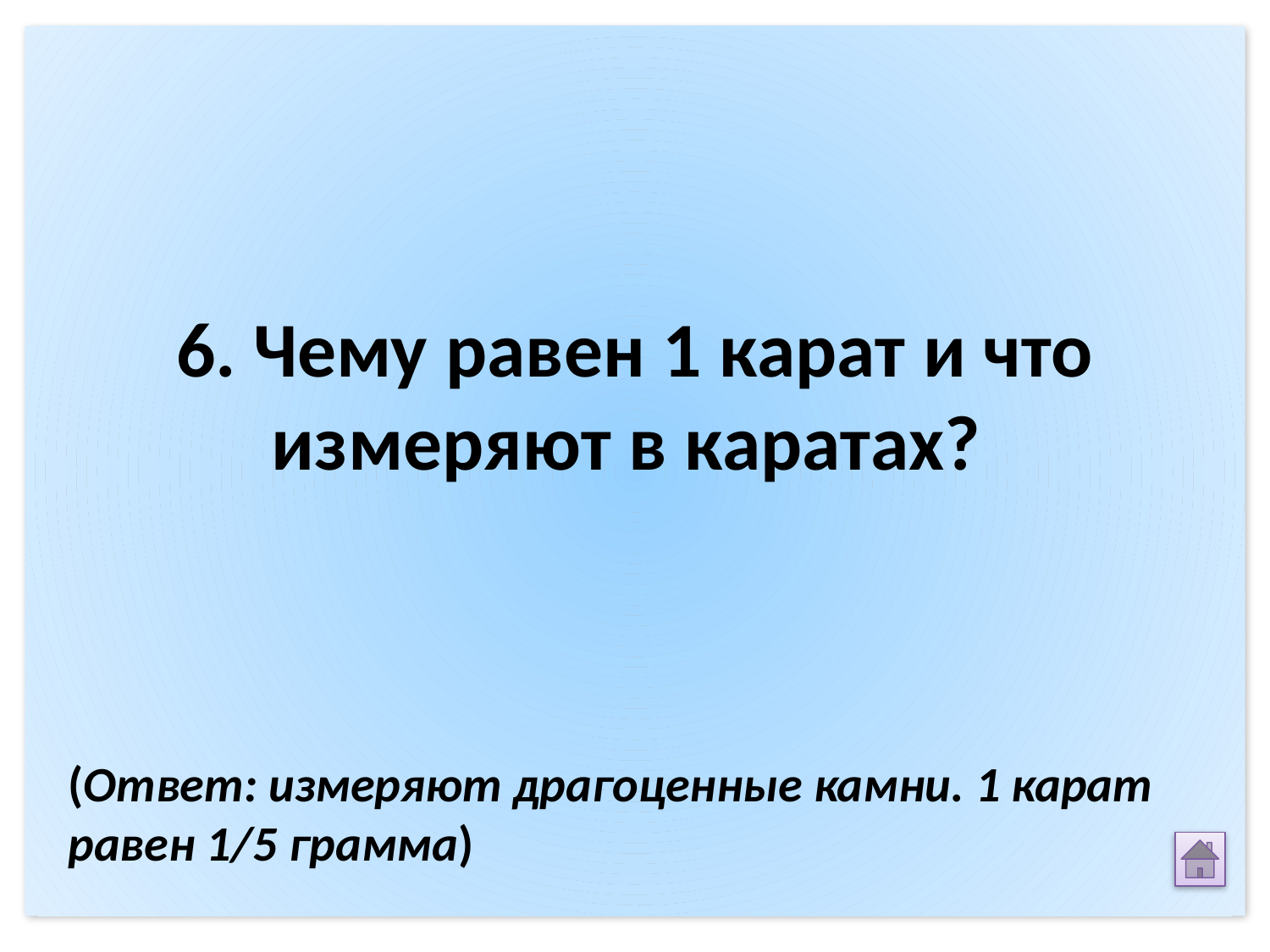

6. Чему равен 1 карат и что измеряют в каратах?
(Ответ: измеряют драгоценные камни. 1 карат равен 1/5 грамма)